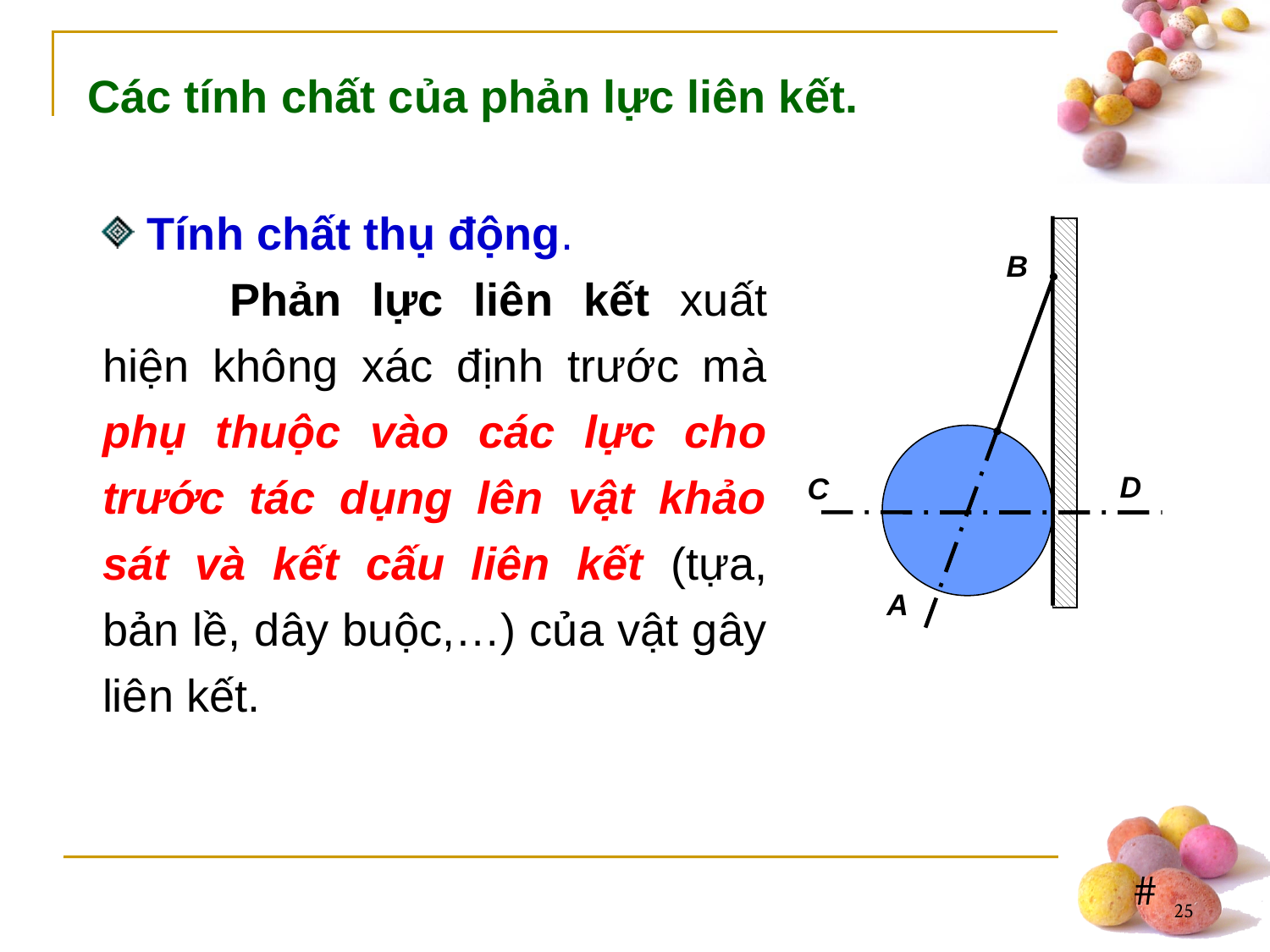

Các tính chất của phản lực liên kết.

 Tính chất thụ động.
	Phản lực liên kết xuất hiện không xác định trước mà phụ thuộc vào các lực cho trước tác dụng lên vật khảo sát và kết cấu liên kết (tựa, bản lề, dây buộc,…) của vật gây liên kết.

B

D
C

A

25